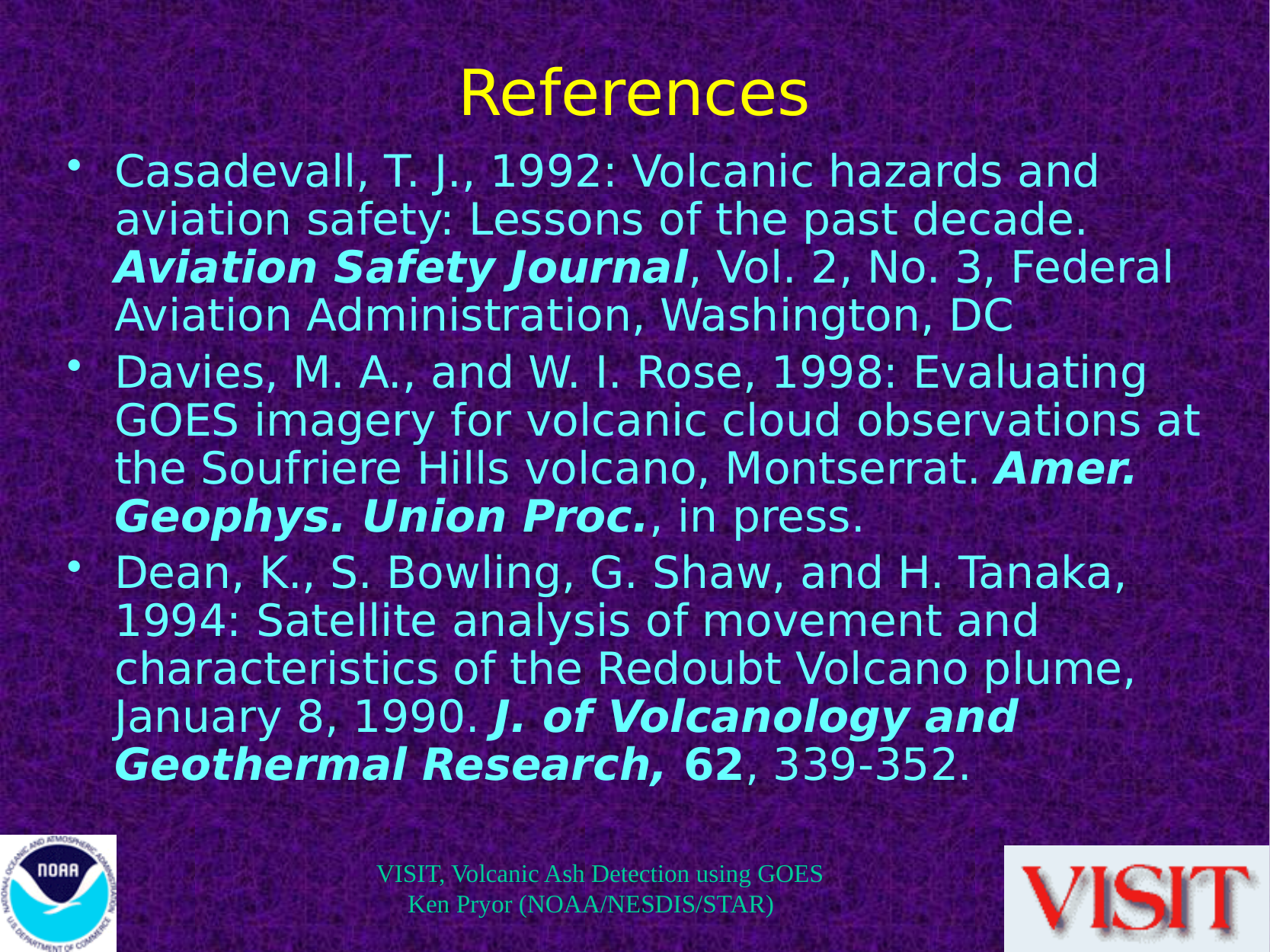

# References
Casadevall, T. J., 1992: Volcanic hazards and aviation safety: Lessons of the past decade. Aviation Safety Journal, Vol. 2, No. 3, Federal Aviation Administration, Washington, DC
Davies, M. A., and W. I. Rose, 1998: Evaluating GOES imagery for volcanic cloud observations at the Soufriere Hills volcano, Montserrat. Amer. Geophys. Union Proc., in press.
Dean, K., S. Bowling, G. Shaw, and H. Tanaka, 1994: Satellite analysis of movement and characteristics of the Redoubt Volcano plume, January 8, 1990. J. of Volcanology and Geothermal Research, 62, 339-352.